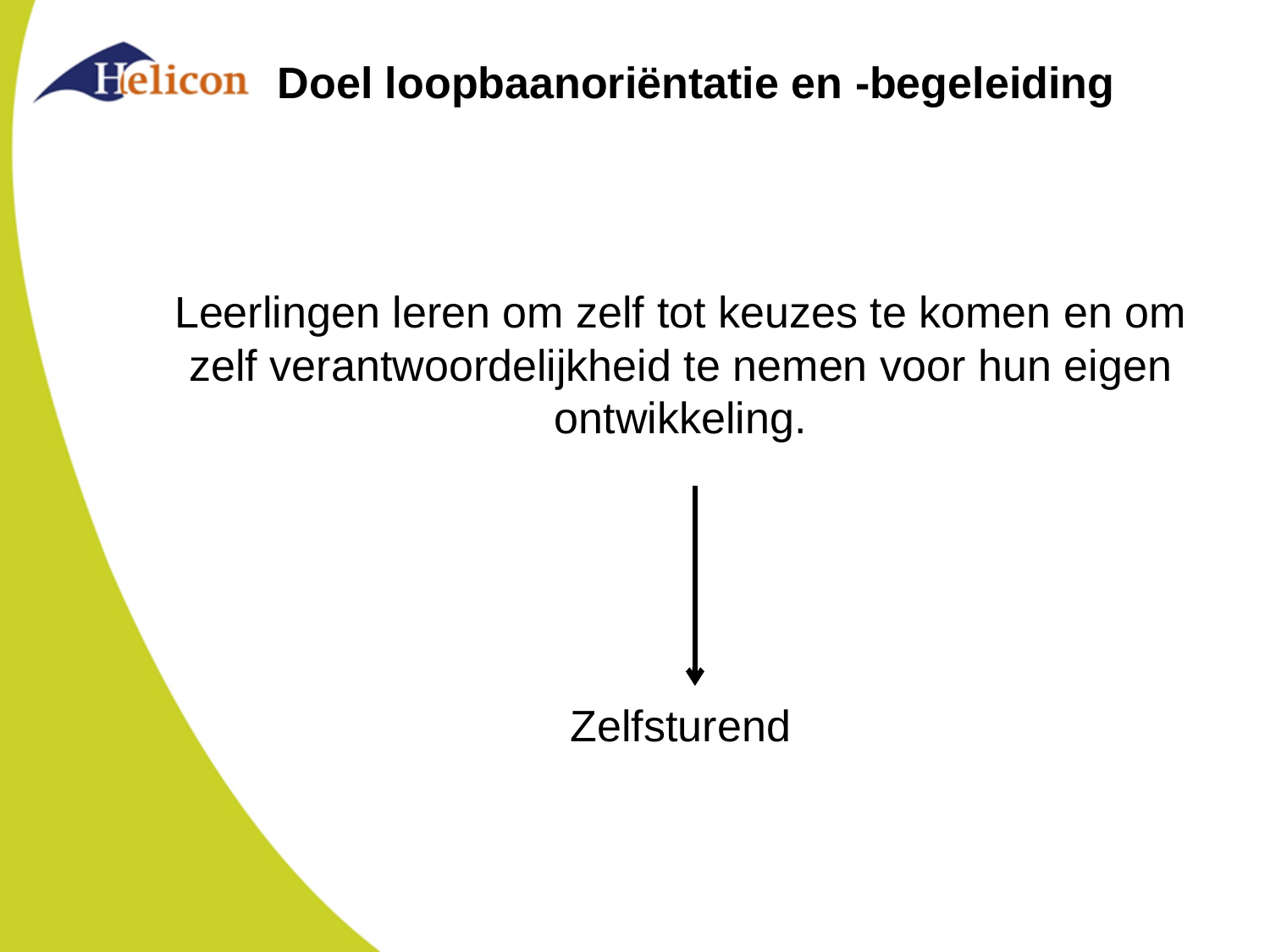

Doel loopbaanoriëntatie en -begeleiding

Leerlingen leren om zelf tot keuzes te komen en om zelf verantwoordelijkheid te nemen voor hun eigen ontwikkeling.

Zelfsturend